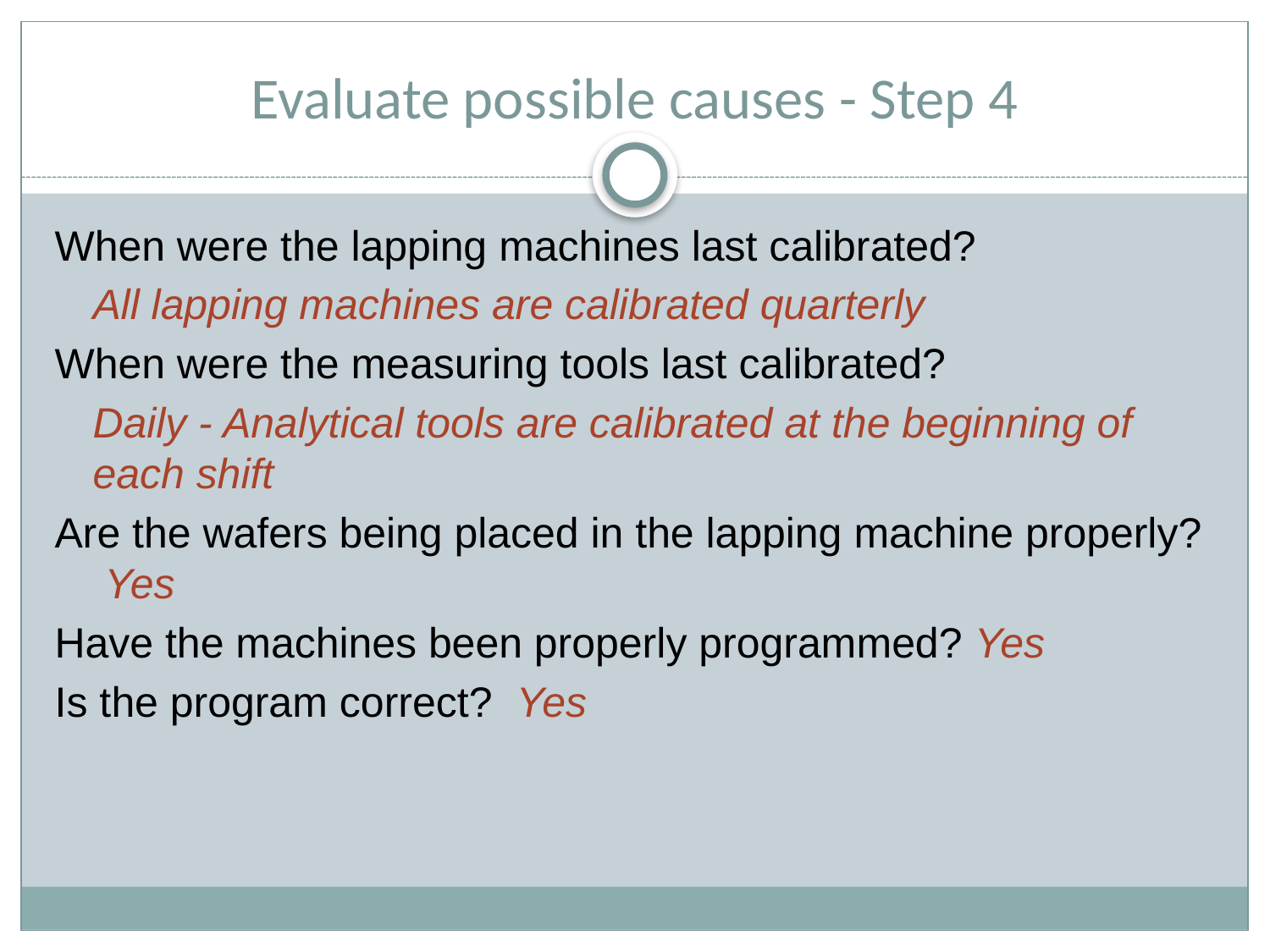

# Evaluate possible causes - Step 4
When were the lapping machines last calibrated?
	All lapping machines are calibrated quarterly
When were the measuring tools last calibrated?
	Daily - Analytical tools are calibrated at the beginning of each shift
Are the wafers being placed in the lapping machine properly?  Yes
Have the machines been properly programmed? Yes
Is the program correct?  Yes